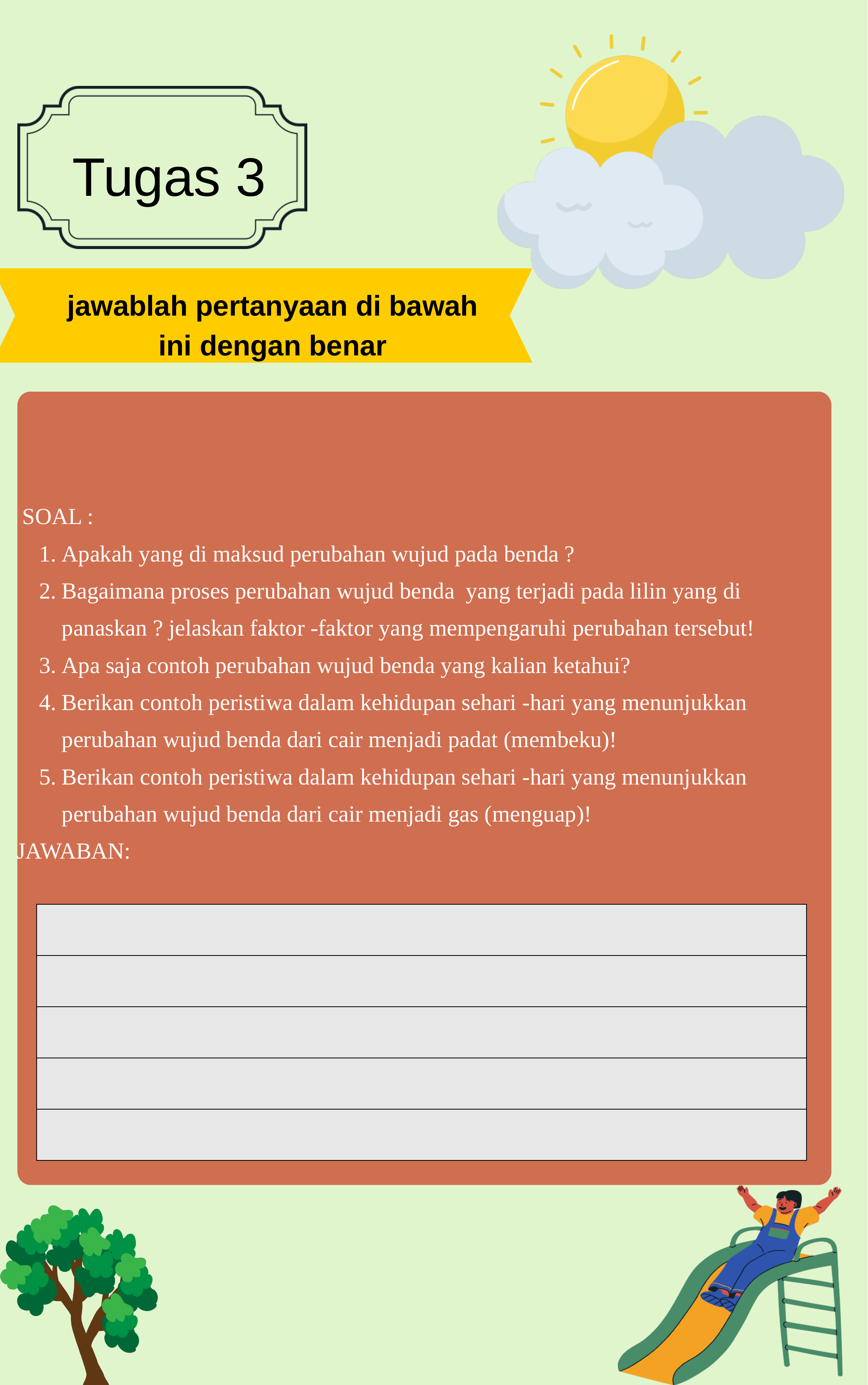

Tugas 3

jawablah pertanyaan di bawah ini dengan benar
 SOAL :
Apakah yang di maksud perubahan wujud pada benda ?
Bagaimana proses perubahan wujud benda  yang terjadi pada lilin yang di panaskan ? jelaskan faktor -faktor yang mempengaruhi perubahan tersebut!
Apa saja contoh perubahan wujud benda yang kalian ketahui?
Berikan contoh peristiwa dalam kehidupan sehari -hari yang menunjukkan perubahan wujud benda dari cair menjadi padat (membeku)!
Berikan contoh peristiwa dalam kehidupan sehari -hari yang menunjukkan perubahan wujud benda dari cair menjadi gas (menguap)!
JAWABAN:

|  |
| --- |
|  |
|  |
|  |
|  |